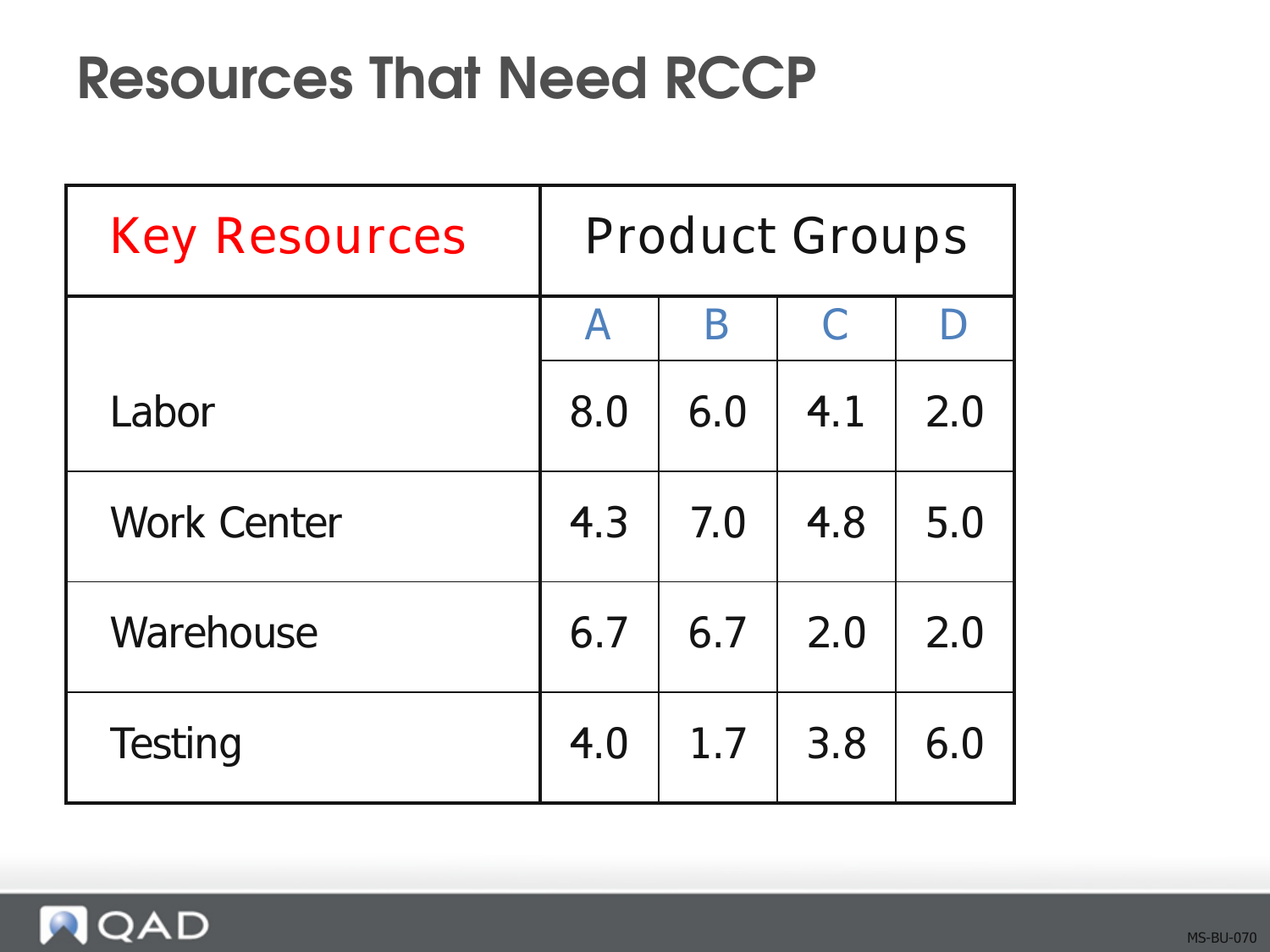

# Resources That Need RCCP
| Key Resources | Product Groups |  |  |  |
| --- | --- | --- | --- | --- |
|  | A | B | C | D |
| Labor | 8.0 | 6.0 | 4.1 | 2.0 |
| Work Center | 4.3 | 7.0 | 4.8 | 5.0 |
| Warehouse | 6.7 | 6.7 | 2.0 | 2.0 |
| Testing | 4.0 | 1.7 | 3.8 | 6.0 |
MS-BU-070